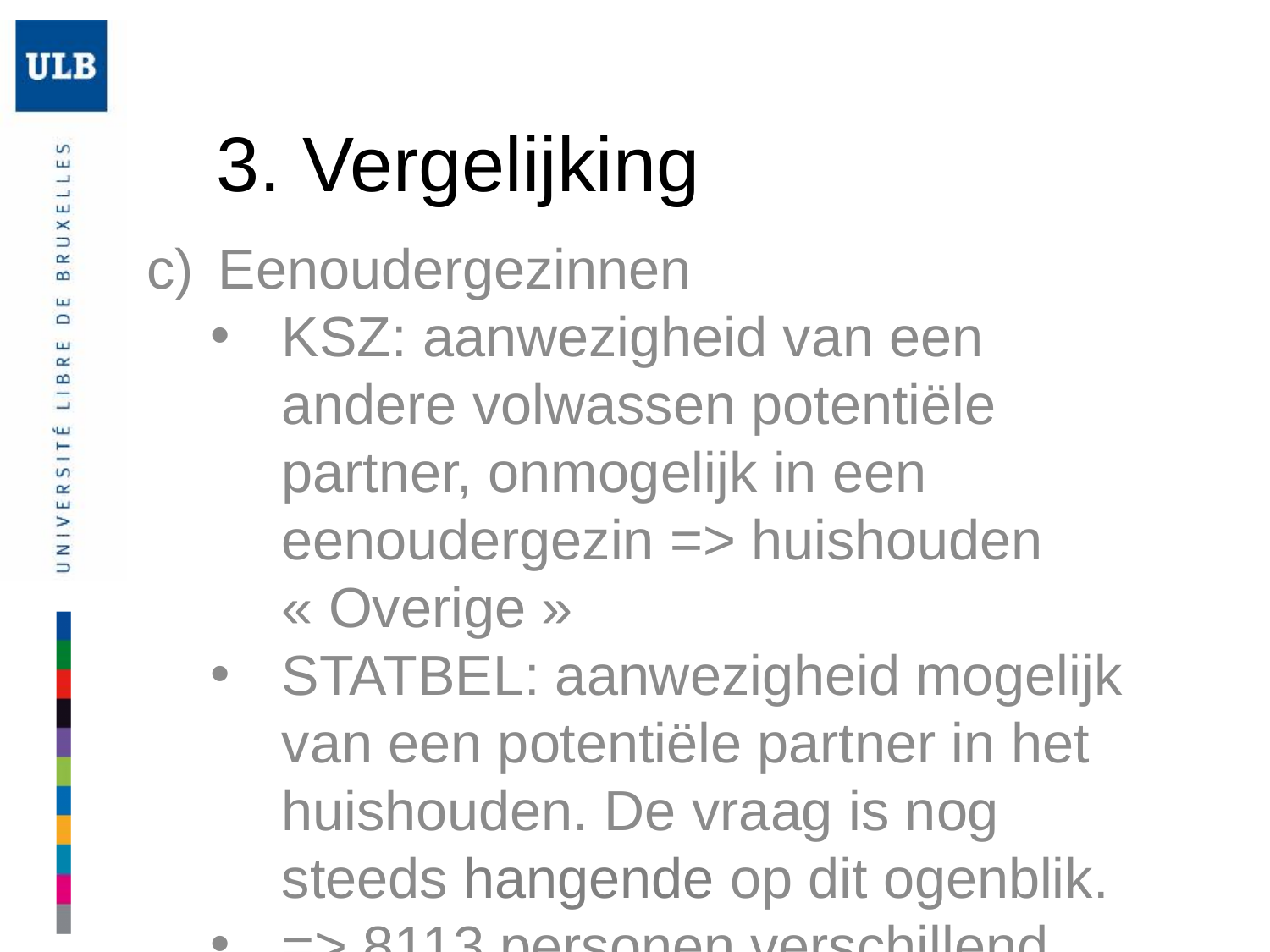

# 3. Vergelijking
Eenoudergezinnen
KSZ: aanwezigheid van een andere volwassen potentiële partner, onmogelijk in een eenoudergezin => huishouden « Overige »
STATBEL: aanwezigheid mogelijk van een potentiële partner in het huishouden. De vraag is nog steeds hangende op dit ogenblik.
=> 8113 personen verschillend geklasseerd